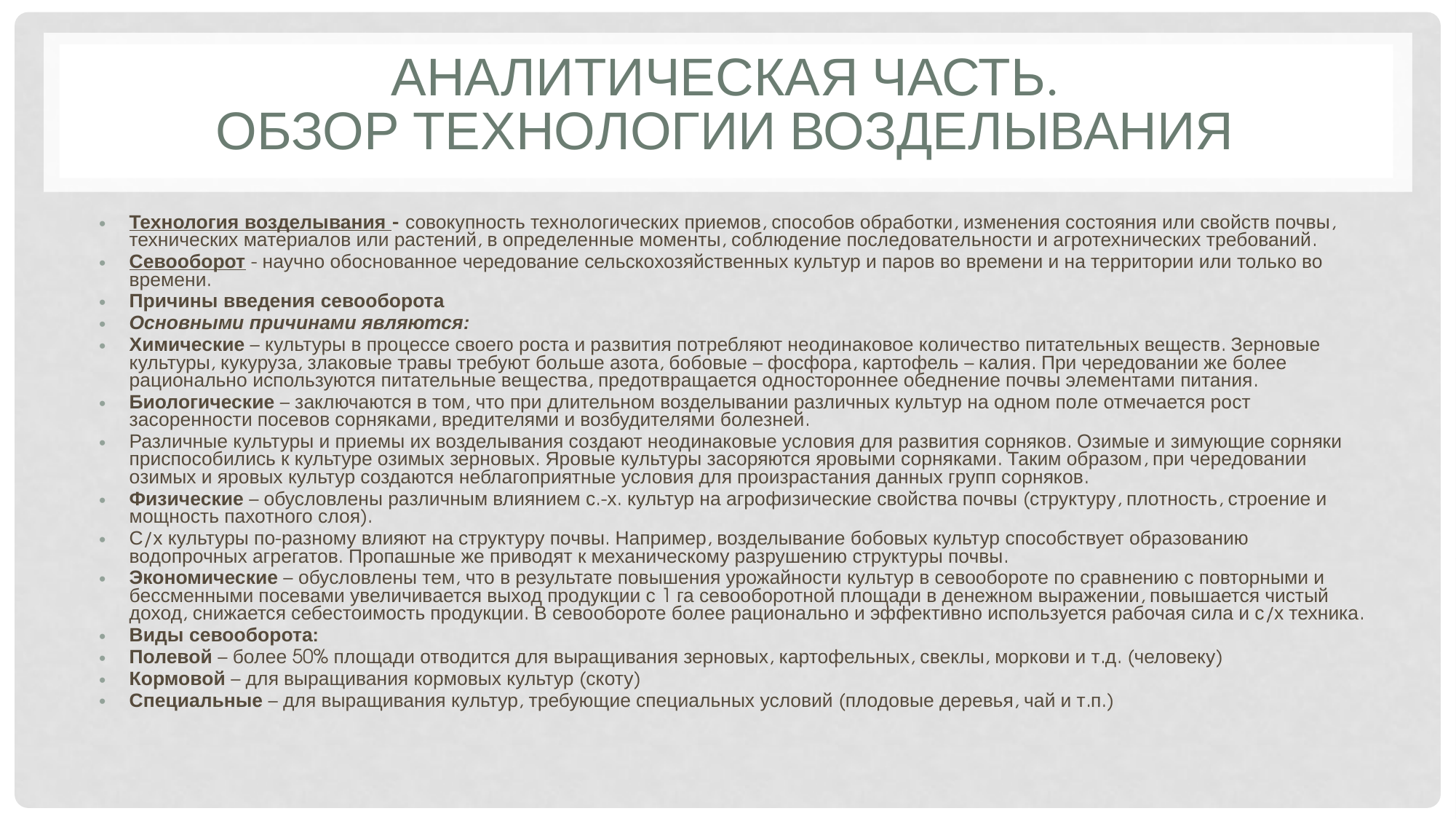

# Аналитическая часть. Обзор технологии возделывания
Технология возделывания - совокупность технологических приемов, способов обработки, изменения состояния или свойств почвы, технических материалов или растений, в определенные моменты, соблюдение последовательности и агротехнических требований.
Севооборот - научно обоснованное чередование сельскохозяйственных культур и паров во времени и на территории или только во времени.
Причины введения севооборота
Основными причинами являются:
Химические – культуры в процессе своего роста и развития потребляют неодинаковое количество питательных веществ. Зерновые культуры, кукуруза, злаковые травы требуют больше азота, бобовые – фосфора, картофель – калия. При чередовании же более рационально используются питательные вещества, предотвращается одностороннее обеднение почвы элементами питания.
Биологические – заключаются в том, что при длительном возделывании различных культур на одном поле отмечается рост засоренности посевов сорняками, вредителями и возбудителями болезней.
Различные культуры и приемы их возделывания создают неодинаковые условия для развития сорняков. Озимые и зимующие сорняки приспособились к культуре озимых зерновых. Яровые культуры засоряются яровыми сорняками. Таким образом, при чередовании озимых и яровых культур создаются неблагоприятные условия для произрастания данных групп сорняков.
Физические – обусловлены различным влиянием с.-х. культур на агрофизические свойства почвы (структуру, плотность, строение и мощность пахотного слоя).
С/х культуры по-разному влияют на структуру почвы. Например, возделывание бобовых культур способствует образованию водопрочных агрегатов. Пропашные же приводят к механическому разрушению структуры почвы.
Экономические – обусловлены тем, что в результате повышения урожайности культур в севообороте по сравнению с повторными и бессменными посевами увеличивается выход продукции с 1 га севооборотной площади в денежном выражении, повышается чистый доход, снижается себестоимость продукции. В севообороте более рационально и эффективно используется рабочая сила и с/х техника.
Виды севооборота:
Полевой – более 50% площади отводится для выращивания зерновых, картофельных, свеклы, моркови и т.д. (человеку)
Кормовой – для выращивания кормовых культур (скоту)
Специальные – для выращивания культур, требующие специальных условий (плодовые деревья, чай и т.п.)